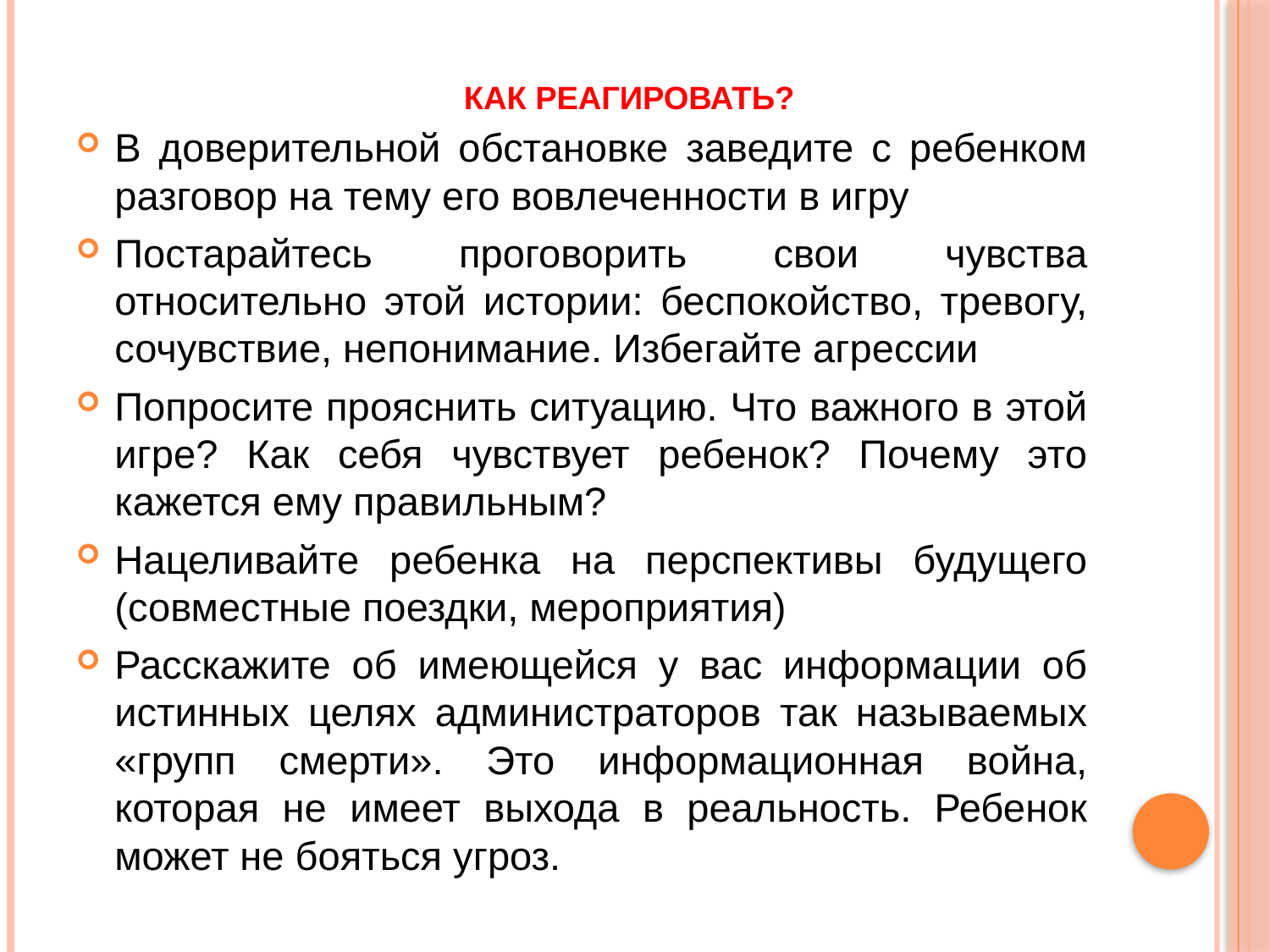

# КАК РЕАГИРОВАТЬ?
В доверительной обстановке заведите с ребенком разговор на тему его вовлеченности в игру
Постарайтесь проговорить свои чувства относительно этой истории: беспокойство, тревогу, сочувствие, непонимание. Избегайте агрессии
Попросите прояснить ситуацию. Что важного в этой игре? Как себя чувствует ребенок? Почему это кажется ему правильным?
Нацеливайте ребенка на перспективы будущего (совместные поездки, мероприятия)
Расскажите об имеющейся у вас информации об истинных целях администраторов так называемых «групп смерти». Это информационная война, которая не имеет выхода в реальность. Ребенок может не бояться угроз.